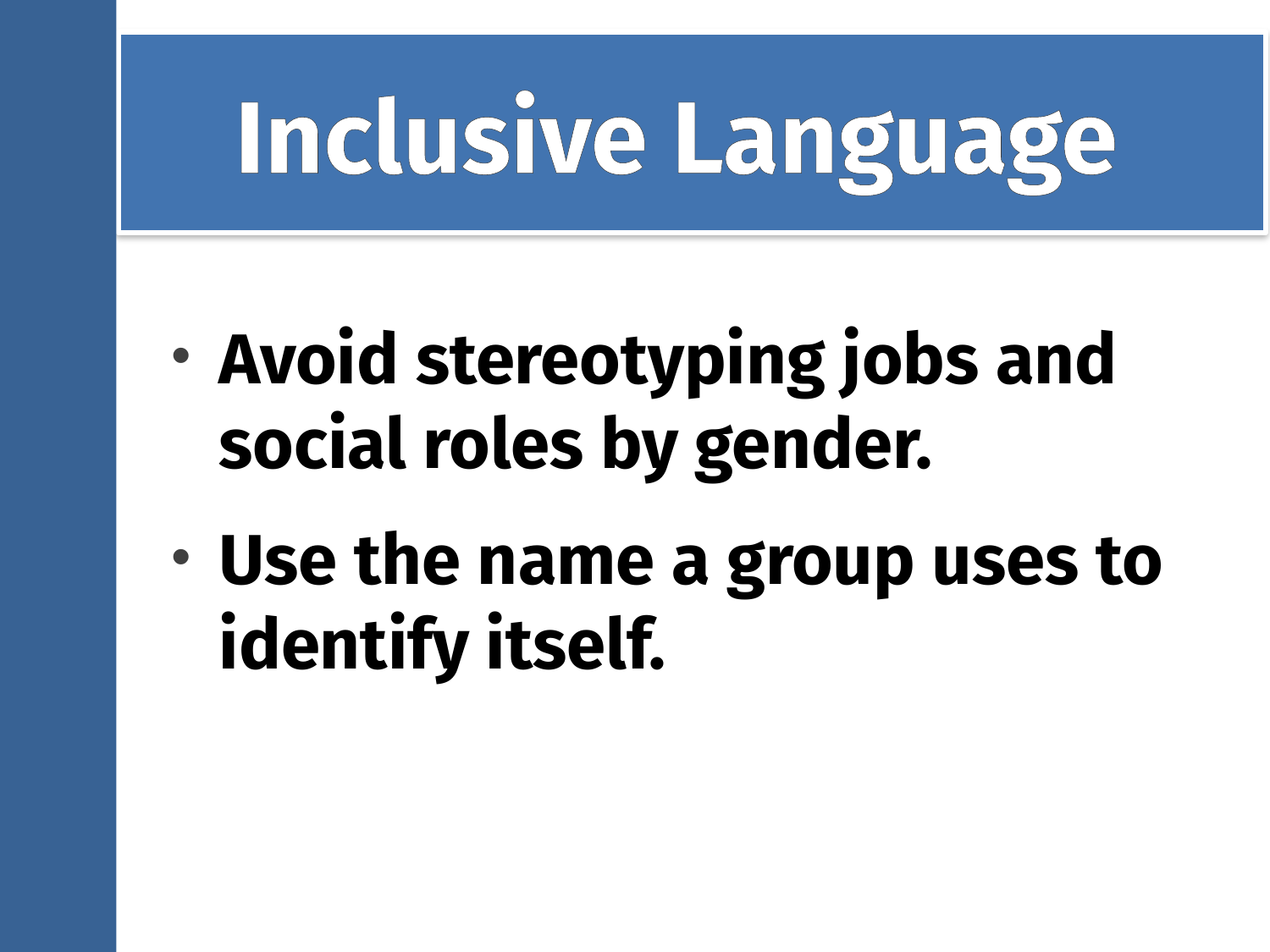

# Inclusive Language
Avoid stereotyping jobs and social roles by gender.
Use the name a group uses to identify itself.